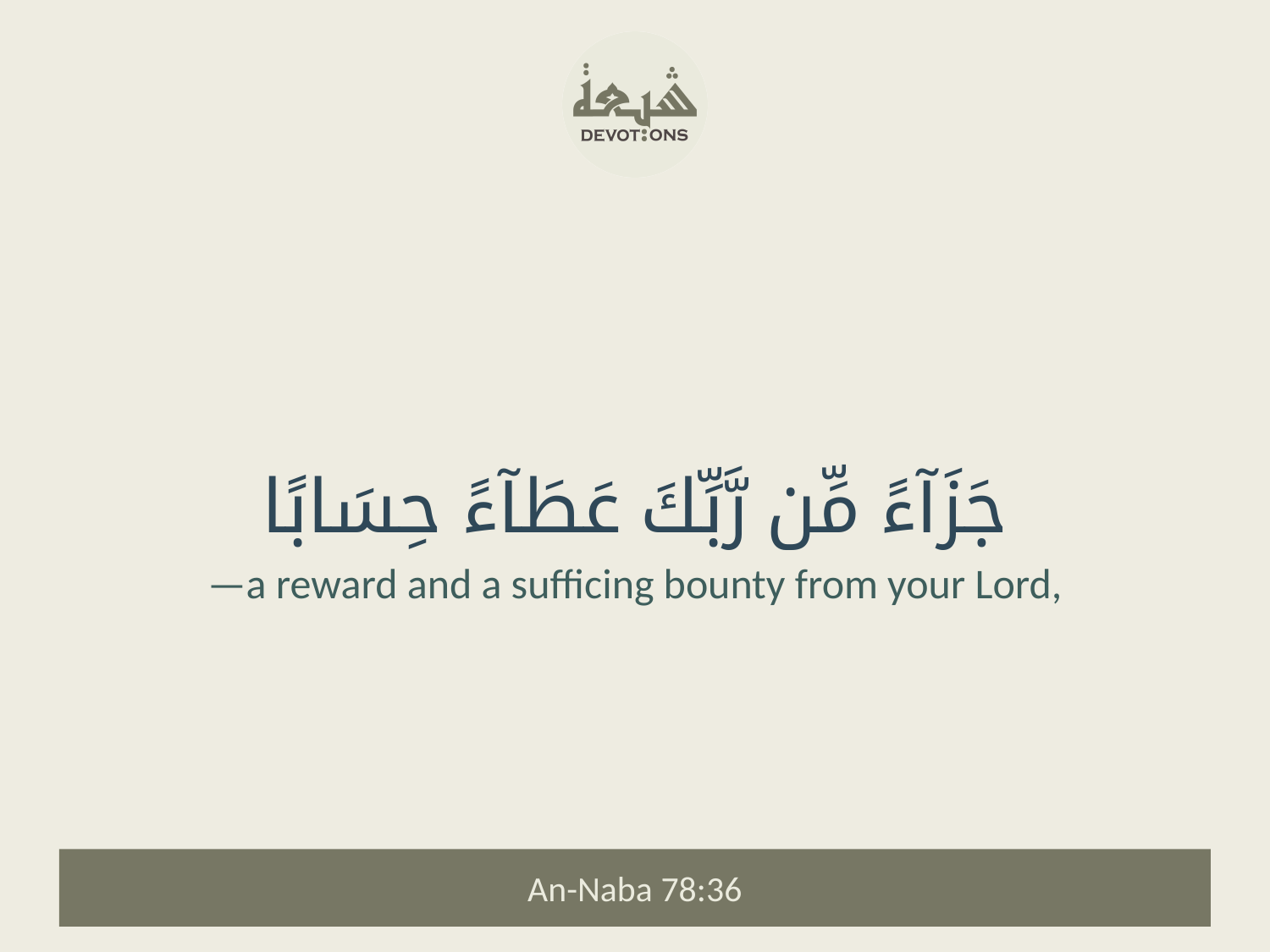

جَزَآءً مِّن رَّبِّكَ عَطَآءً حِسَابًا
—a reward and a sufficing bounty from your Lord,
An-Naba 78:36